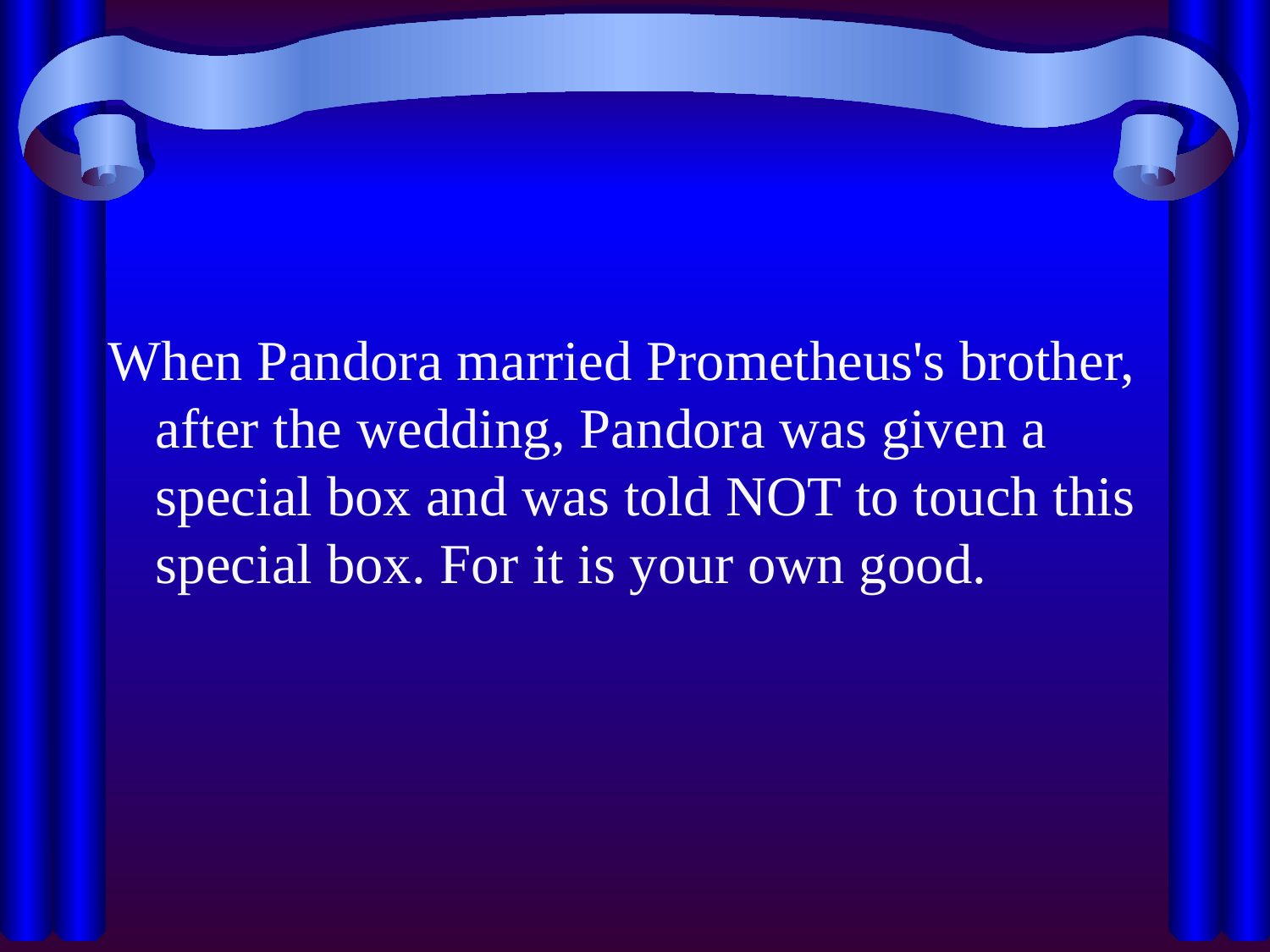

#
When Pandora married Prometheus's brother, after the wedding, Pandora was given a special box and was told NOT to touch this special box. For it is your own good.